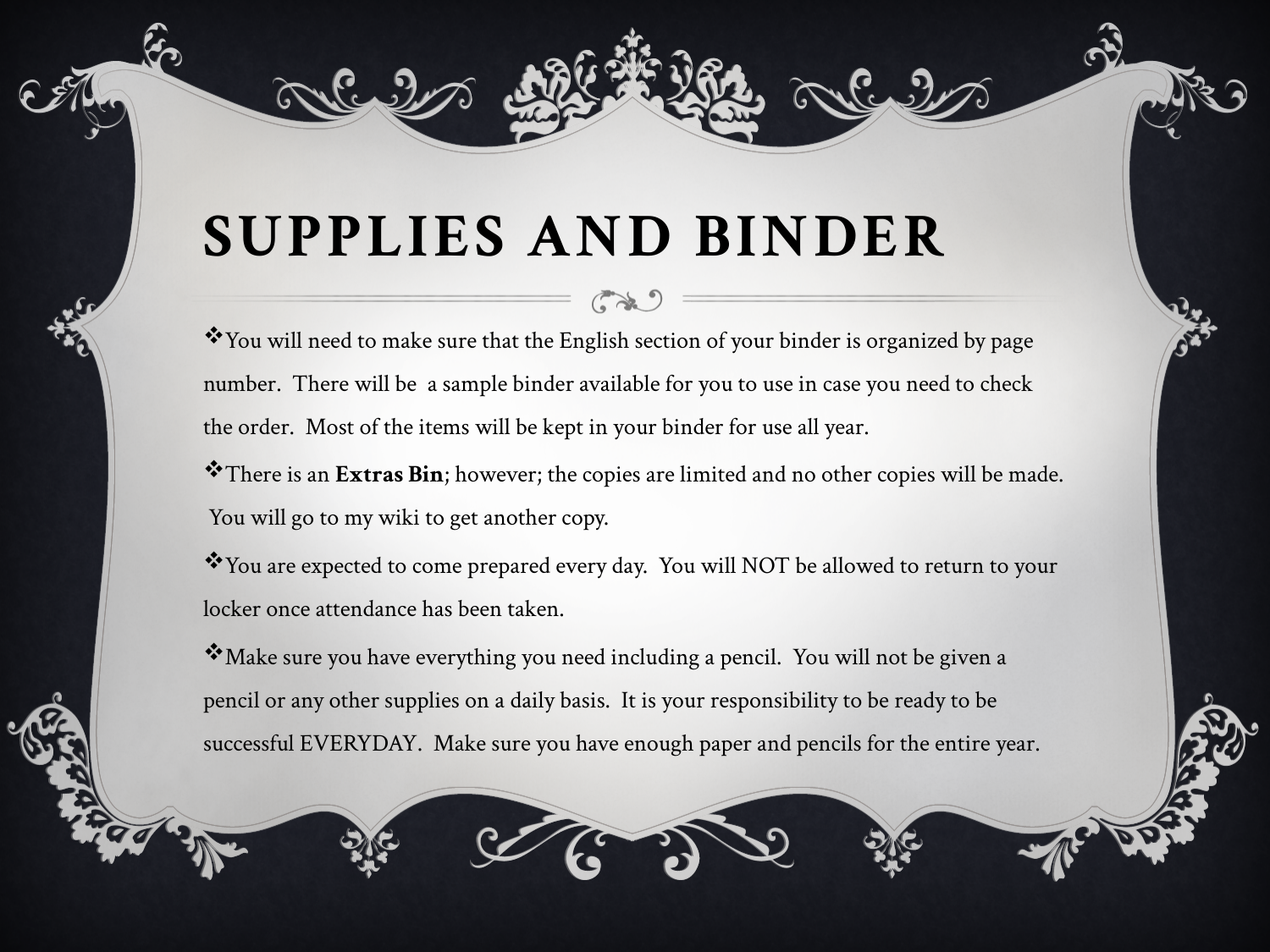

# Supplies and Binder
You will need to make sure that the English section of your binder is organized by page number.  There will be  a sample binder available for you to use in case you need to check the order.  Most of the items will be kept in your binder for use all year.
There is an Extras Bin; however; the copies are limited and no other copies will be made.  You will go to my wiki to get another copy.
You are expected to come prepared every day.  You will NOT be allowed to return to your locker once attendance has been taken.
Make sure you have everything you need including a pencil.  You will not be given a pencil or any other supplies on a daily basis.  It is your responsibility to be ready to be successful EVERYDAY.  Make sure you have enough paper and pencils for the entire year.